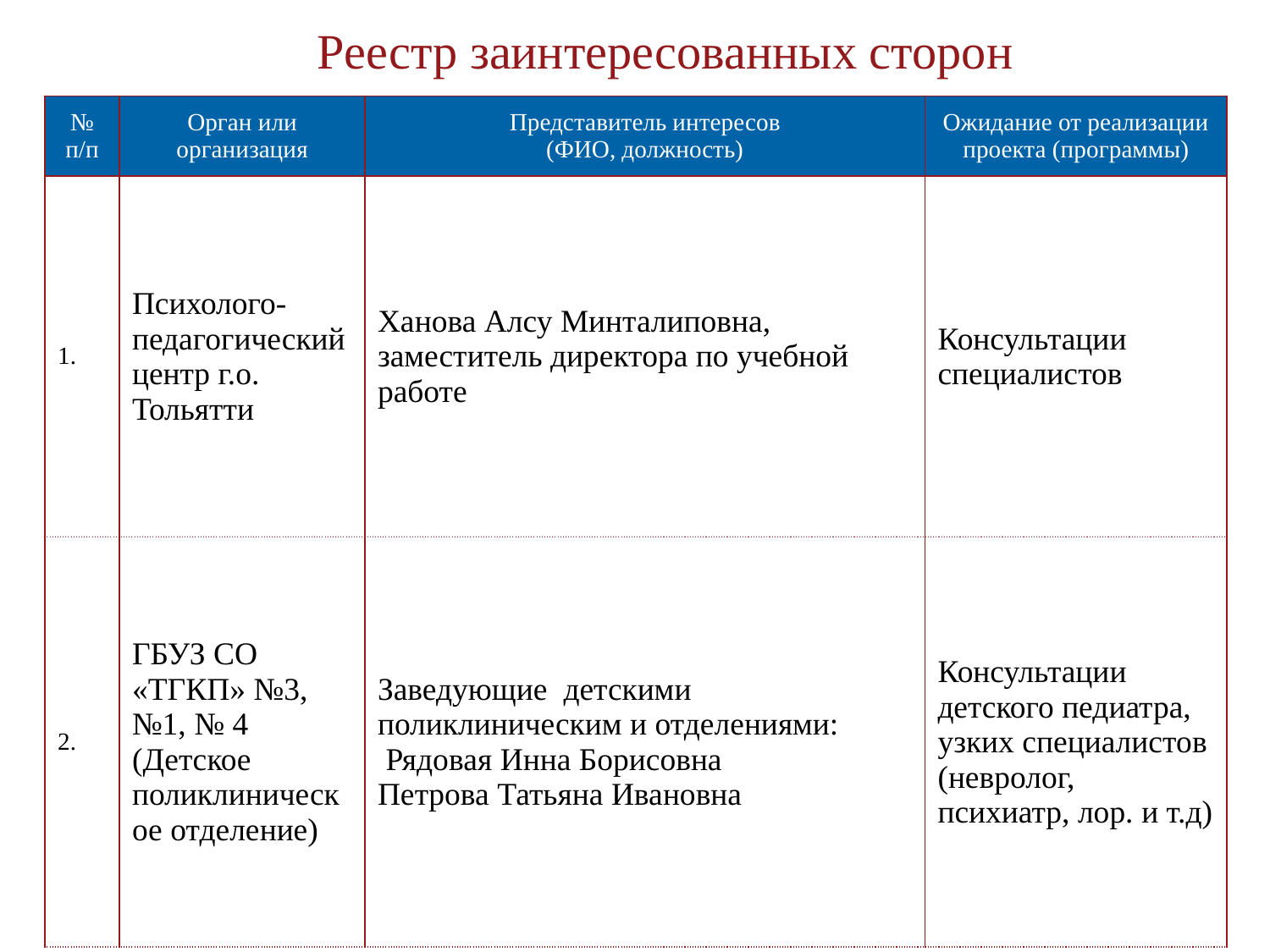

Реестр заинтересованных сторон
| № п/п | Орган или организация | Представитель интересов (ФИО, должность) | Ожидание от реализации проекта (программы) |
| --- | --- | --- | --- |
| 1. | Психолого-педагогический центр г.о. Тольятти | Ханова Алсу Минталиповна, заместитель директора по учебной работе | Консультации специалистов |
| 2. | ГБУЗ СО «ТГКП» №3, №1, № 4 (Детское поликлиническое отделение) | Заведующие детскими поликлиническим и отделениями: Рядовая Инна Борисовна Петрова Татьяна Ивановна | Консультации детского педиатра, узких специалистов (невролог, психиатр, лор. и т.д) |
10